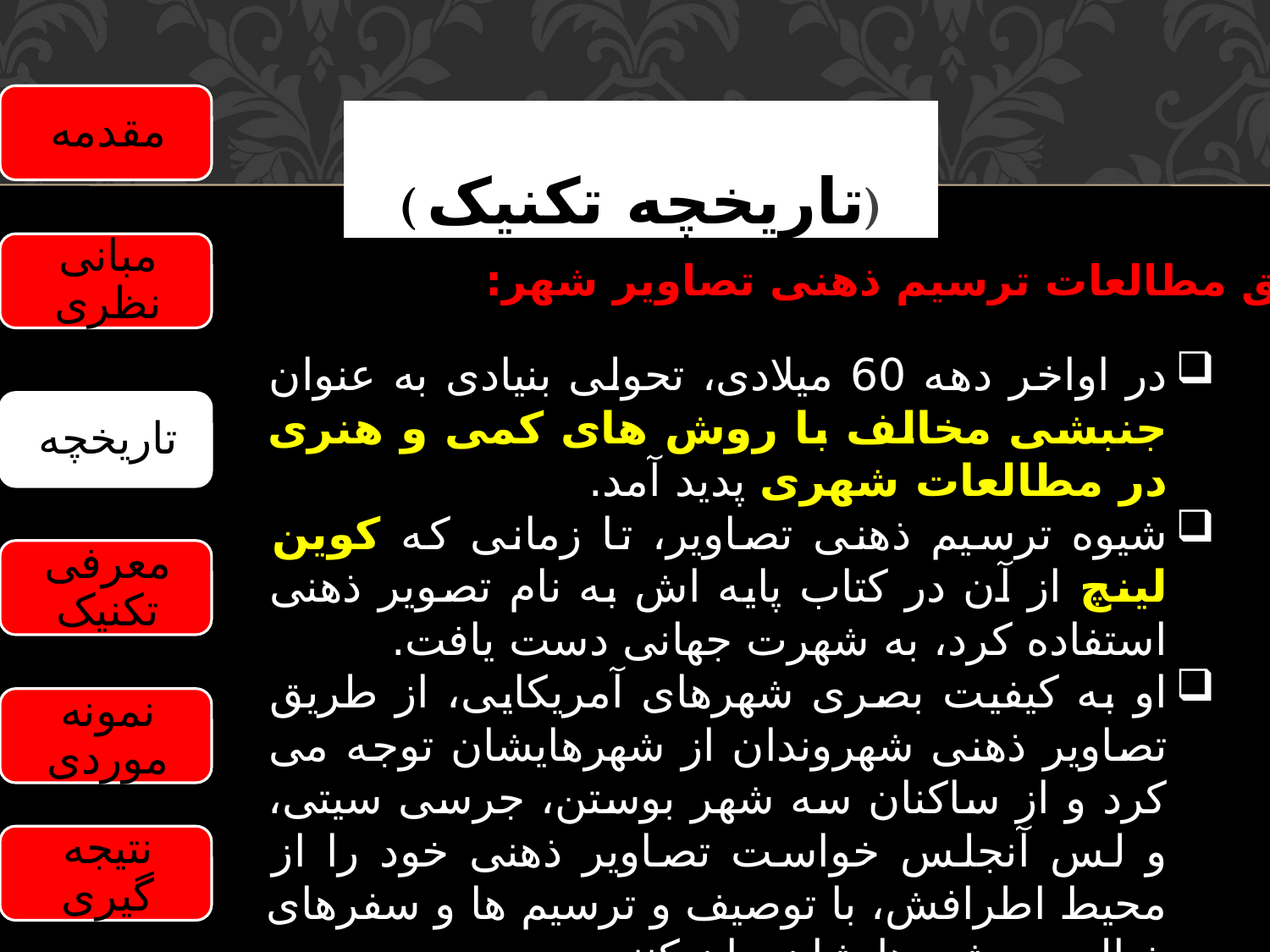

مقدمه
مبانی نظری
تاریخچه
معرفی تکنیک
نمونه موردی
نتیجه گیری
# ( تاریخچه تکنیک)
سوابق مطالعات ترسیم ذهنی تصاویر شهر:
در اواخر دهه 60 میلادی، تحولی بنیادی به عنوان جنبشی مخالف با روش های کمی و هنری در مطالعات شهری پدید آمد.
شیوه ترسیم ذهنی تصاویر، تا زمانی که کوین لینچ از آن در کتاب پایه اش به نام تصویر ذهنی استفاده کرد، به شهرت جهانی دست یافت.
او به کیفیت بصری شهرهای آمریکایی، از طریق تصاویر ذهنی شهروندان از شهرهایشان توجه می کرد و از ساکنان سه شهر بوستن، جرسی سیتی، و لس آنجلس خواست تصاویر ذهنی خود را از محیط اطرافش، با توصیف و ترسیم ها و سفرهای خیالی در شهرهایشان بیان کنند.
علاوه بر لینچ ، "اپلیارد"، "لنگ" و "نسر" را نیز می توان مهم ترین حامیان این گونه تلقی از ادراك و تجربه محیط شهر و از جمله منظرشهري دانست.